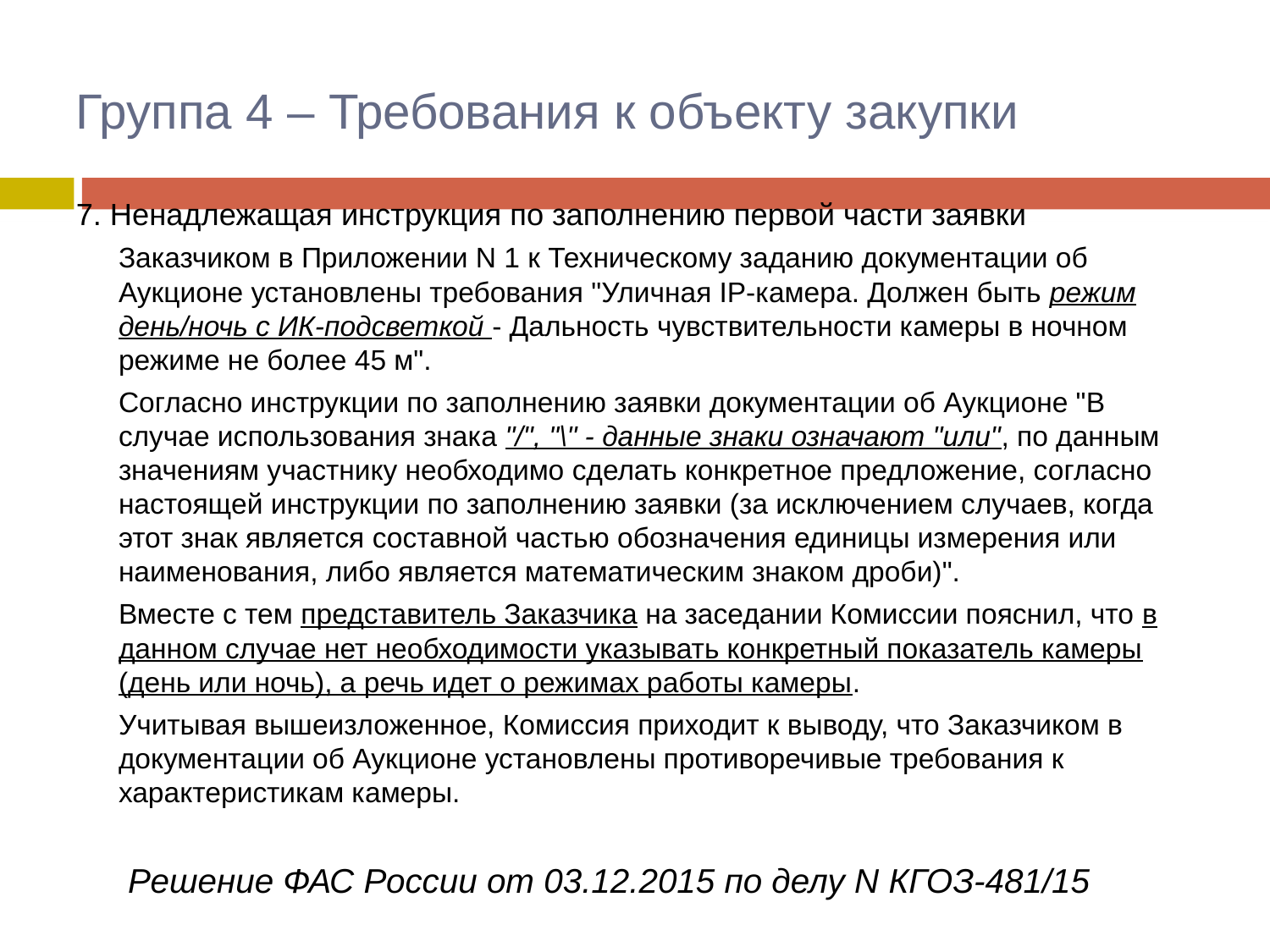

# Группа 4 – Требования к объекту закупки

7. Ненадлежащая инструкция по заполнению первой части заявки
	Заказчиком в Приложении N 1 к Техническому заданию документации об Аукционе установлены требования "Уличная IP-камера. Должен быть режим день/ночь с ИК-подсветкой - Дальность чувствительности камеры в ночном режиме не более 45 м".
	Согласно инструкции по заполнению заявки документации об Аукционе "В случае использования знака "/", "\" - данные знаки означают "или", по данным значениям участнику необходимо сделать конкретное предложение, согласно настоящей инструкции по заполнению заявки (за исключением случаев, когда этот знак является составной частью обозначения единицы измерения или наименования, либо является математическим знаком дроби)".
	Вместе с тем представитель Заказчика на заседании Комиссии пояснил, что в данном случае нет необходимости указывать конкретный показатель камеры (день или ночь), а речь идет о режимах работы камеры.
	Учитывая вышеизложенное, Комиссия приходит к выводу, что Заказчиком в документации об Аукционе установлены противоречивые требования к характеристикам камеры.

	 Решение ФАС России от 03.12.2015 по делу N КГОЗ-481/15